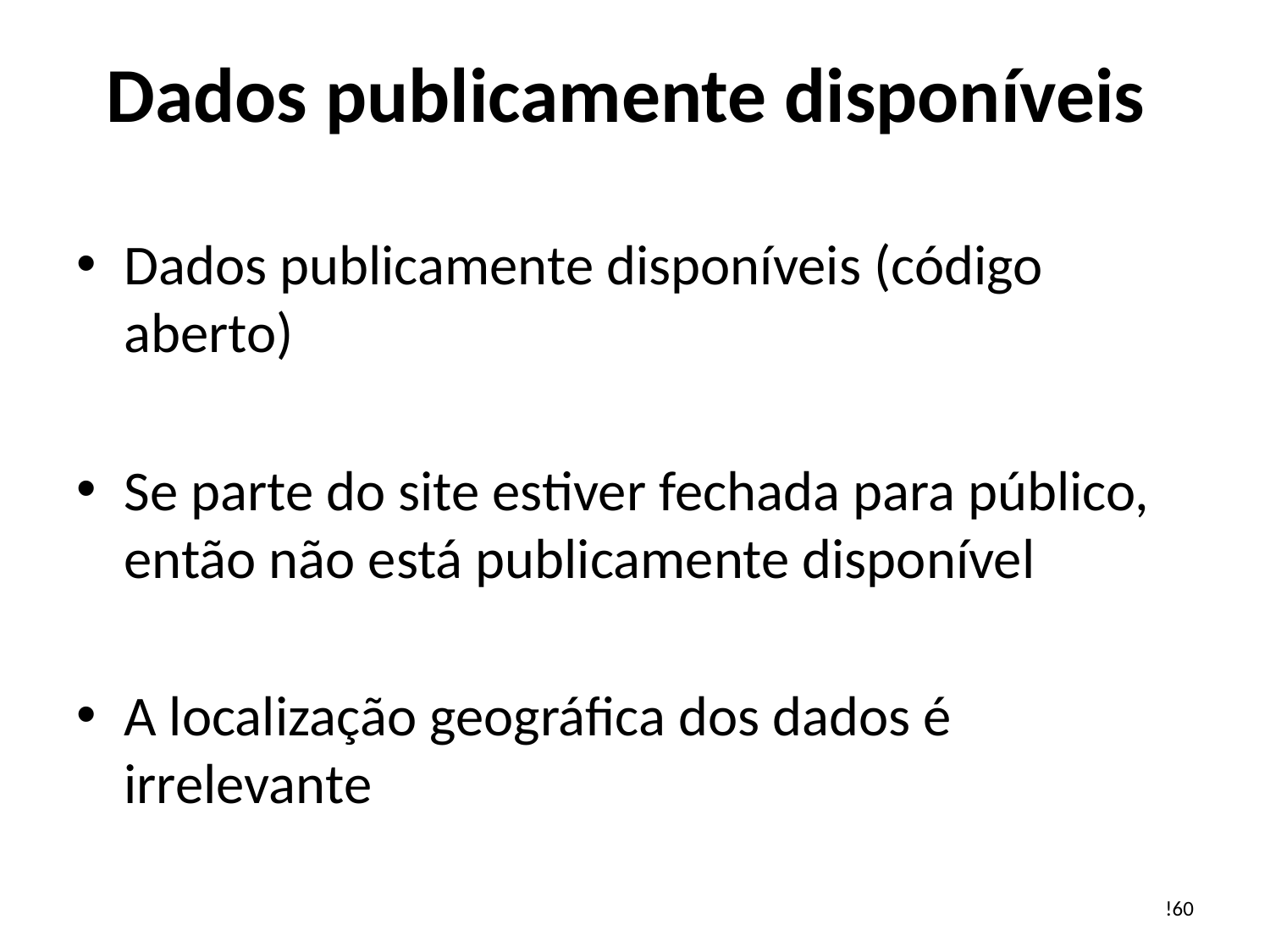

# Dados publicamente disponíveis
Dados publicamente disponíveis (código aberto)

Se parte do site estiver fechada para público, então não está publicamente disponível

A localização geográfica dos dados é irrelevante

!60